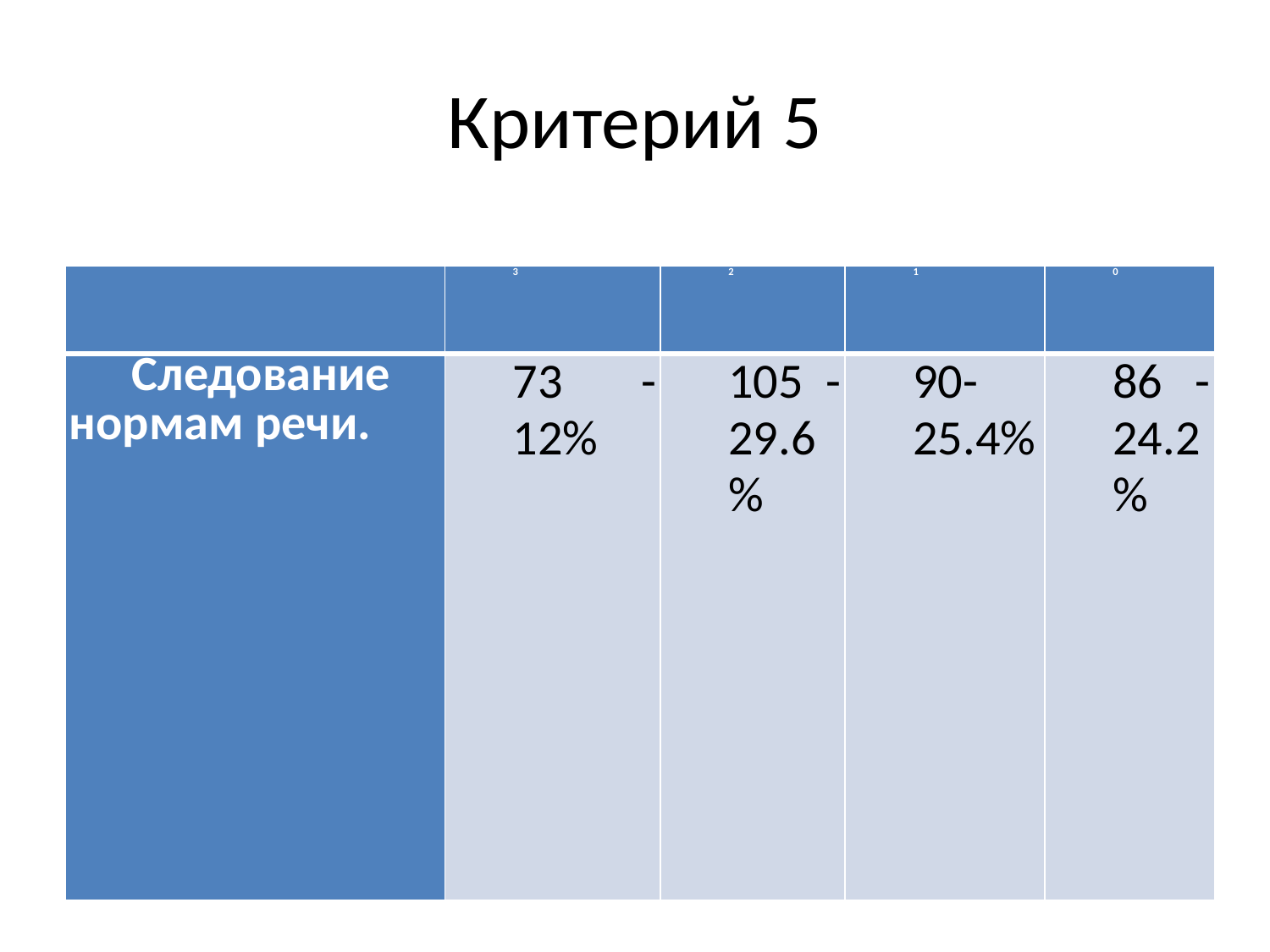

# Критерий 5
|  | 3 | 2 | 1 | 0 |
| --- | --- | --- | --- | --- |
| Следование нормам речи. | 73 -12% | 105 -29.6% | 90- 25.4% | 86 -24.2% |